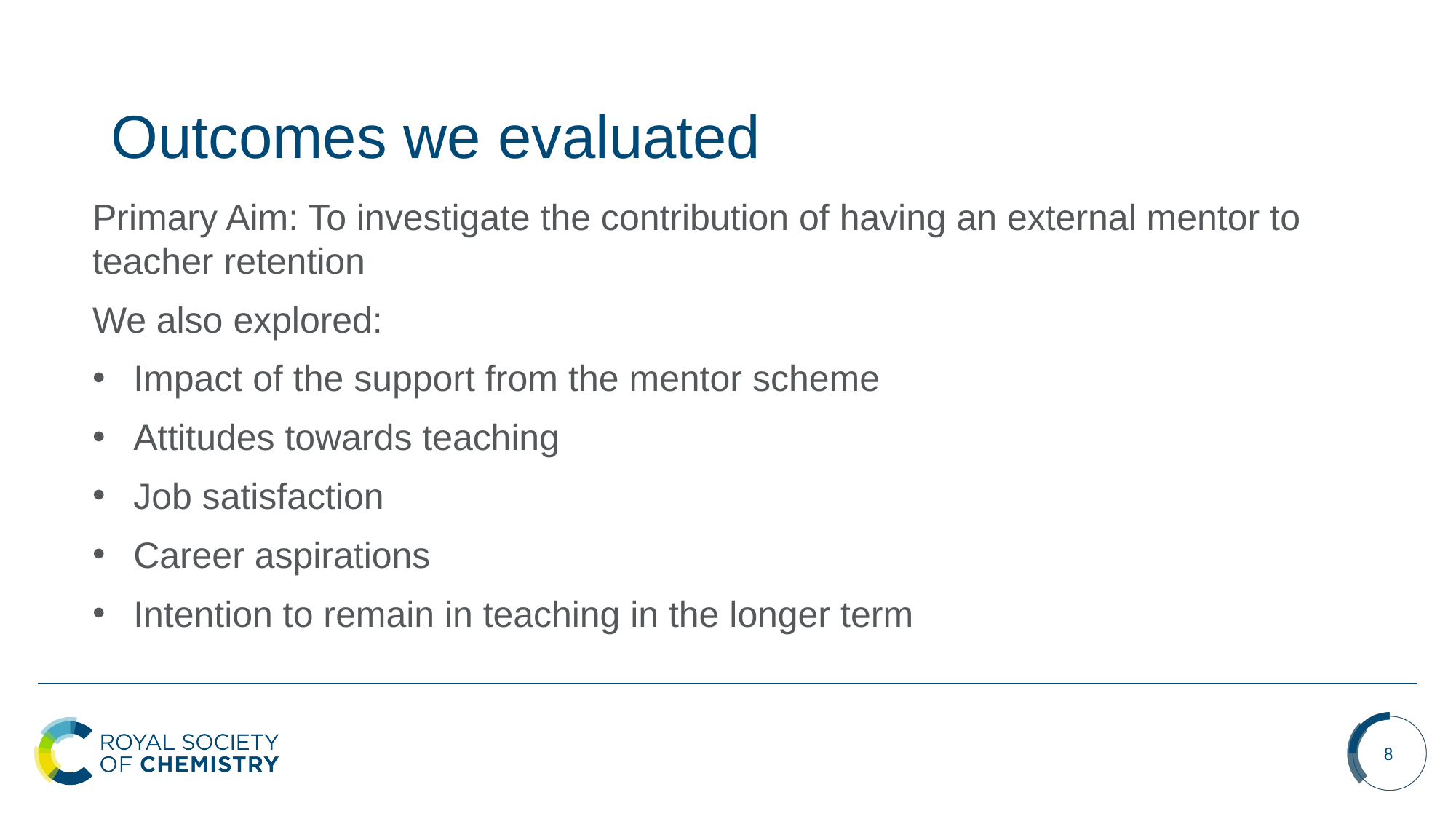

# Outcomes we evaluated
Primary Aim: To investigate the contribution of having an external mentor to teacher retention
We also explored:
Impact of the support from the mentor scheme
Attitudes towards teaching
Job satisfaction
Career aspirations
Intention to remain in teaching in the longer term
8